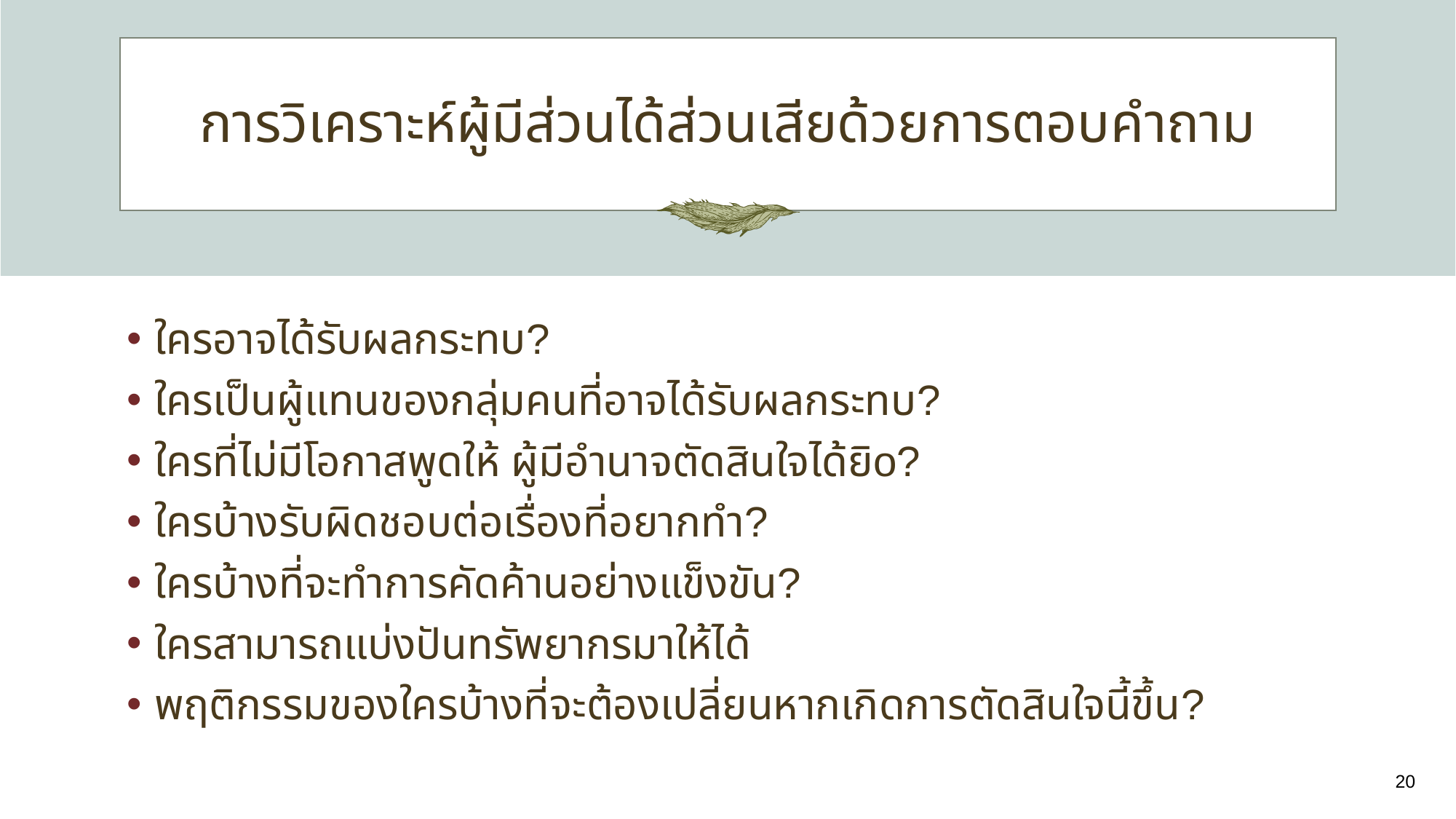

# การวิเคราะห์ผู้มีส่วนได้ส่วนเสียด้วยการตอบคำถาม
ใครอาจได้รับผลกระทบ?
ใครเป็นผู้แทนของกลุ่มคนที่อาจได้รับผลกระทบ?
ใครที่ไม่มีโอกาสพูดให้ ผู้มีอํานาจตัดสินใจได้ยิo?
ใครบ้างรับผิดชอบต่อเรื่องที่อยากทํา?
ใครบ้างที่จะทําการคัดค้านอย่างแข็งขัน?
ใครสามารถแบ่งปันทรัพยากรมาให้ได้
พฤติกรรมของใครบ้างที่จะต้องเปลี่ยนหากเกิดการตัดสินใจนี้ขึ้น?
20